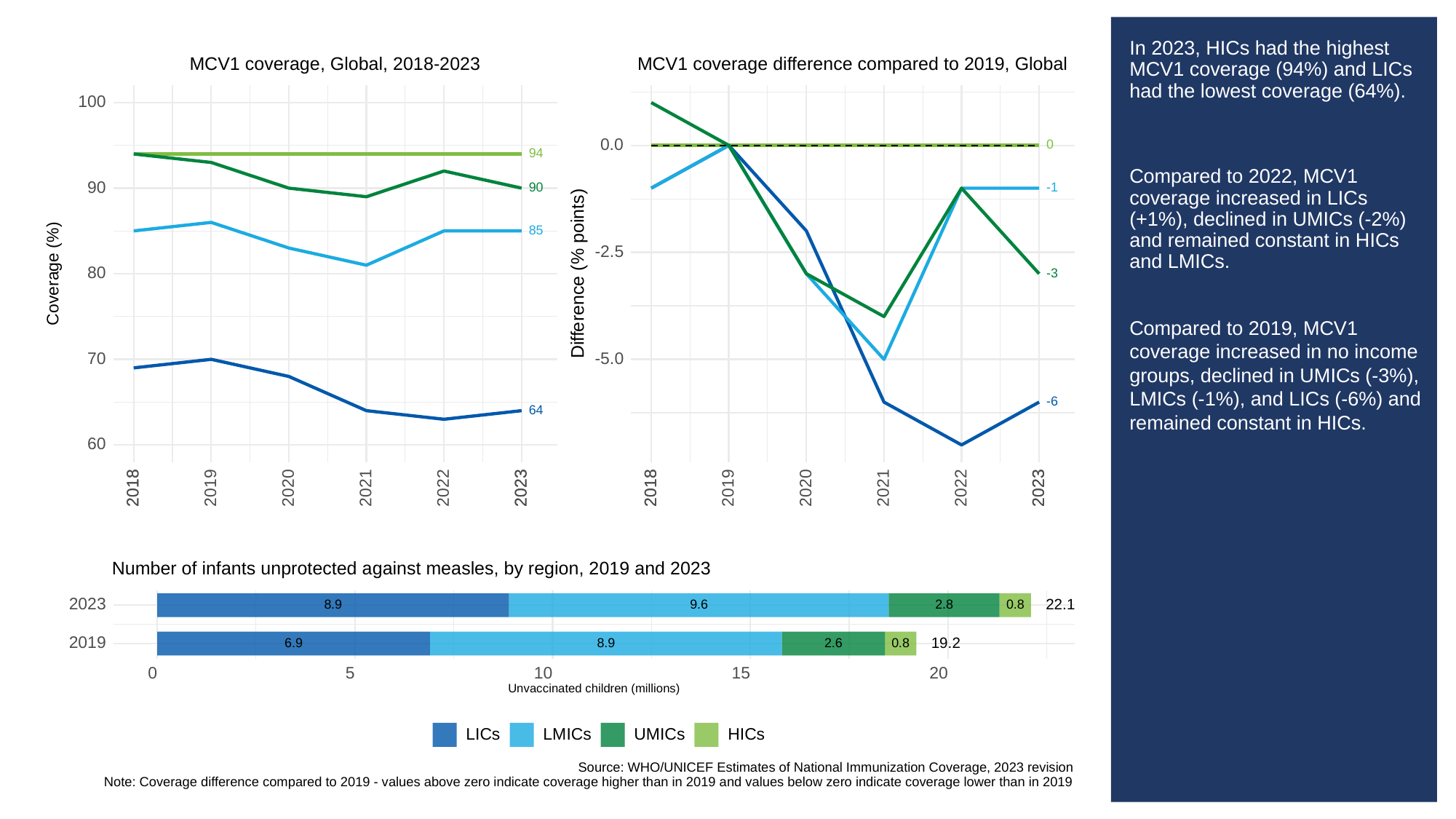

# In 2023, HICs had the highest MCV1 coverage (94%) and LICs had the lowest coverage (64%).

Compared to 2022, MCV1 coverage increased in LICs (+1%), declined in UMICs (-2%) and remained constant in HICs and LMICs.

Compared to 2019, MCV1 coverage increased in no income groups, declined in UMICs (-3%), LMICs (-1%), and LICs (-6%) and remained constant in HICs.

MCV1 coverage, Global, 2018-2023
MCV1 coverage difference compared to 2019, Global

100

0.0
0

94

90
90
-1

85

-2.5

Difference (% points)
Coverage (%)
80
-3

70
-5.0

-6

64

60

2023
2023
2023
2023
2018
2018
2019
2020
2021
2022
2018
2018
2019
2020
2021
2022
Number of infants unprotected against measles, by region, 2019 and 2023

2023
22.1
8.9
9.6
2.8
0.8

2019
19.2
6.9
8.9
2.6
0.8

0
10
15
20
5
Unvaccinated children (millions)

LICs
LMICs
UMICs
HICs
Source: WHO/UNICEF Estimates of National Immunization Coverage, 2023 revision
Note: Coverage difference compared to 2019 - values above zero indicate coverage higher than in 2019 and values below zero indicate coverage lower than in 2019